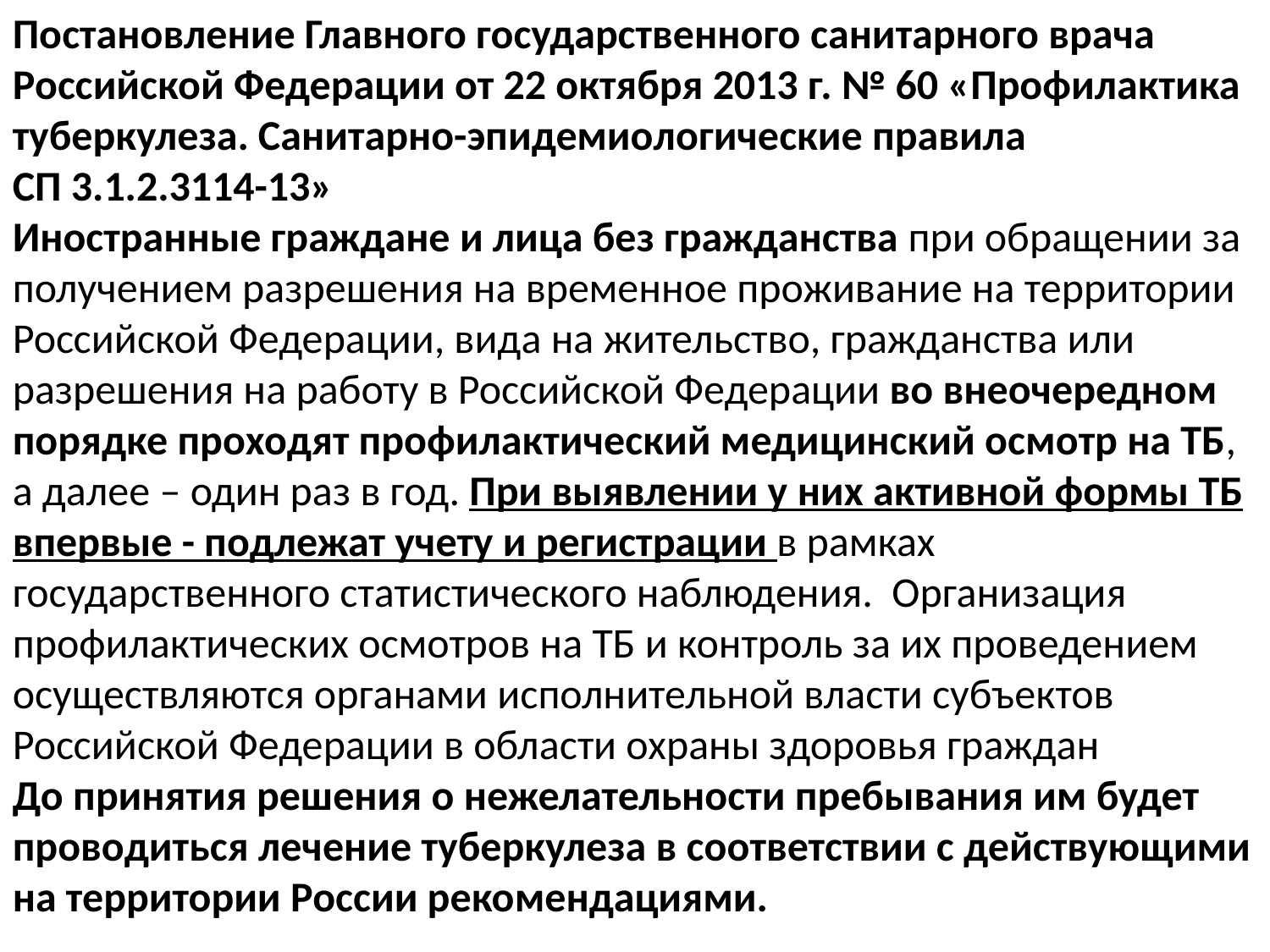

Постановление Главного государственного санитарного врача Российской Федерации от 22 октября 2013 г. № 60 «Профилактика туберкулеза. Санитарно-эпидемиологические правила
СП 3.1.2.3114-13»
Иностранные граждане и лица без гражданства при обращении за получением разрешения на временное проживание на территории Российской Федерации, вида на жительство, гражданства или разрешения на работу в Российской Федерации во внеочередном порядке проходят профилактический медицинский осмотр на ТБ, а далее – один раз в год. При выявлении у них активной формы ТБ впервые - подлежат учету и регистрации в рамках государственного статистического наблюдения.  Организация профилактических осмотров на ТБ и контроль за их проведением осуществляются органами исполнительной власти субъектов Российской Федерации в области охраны здоровья граждан
До принятия решения о нежелательности пребывания им будет проводиться лечение туберкулеза в соответствии с действующими на территории России рекомендациями.